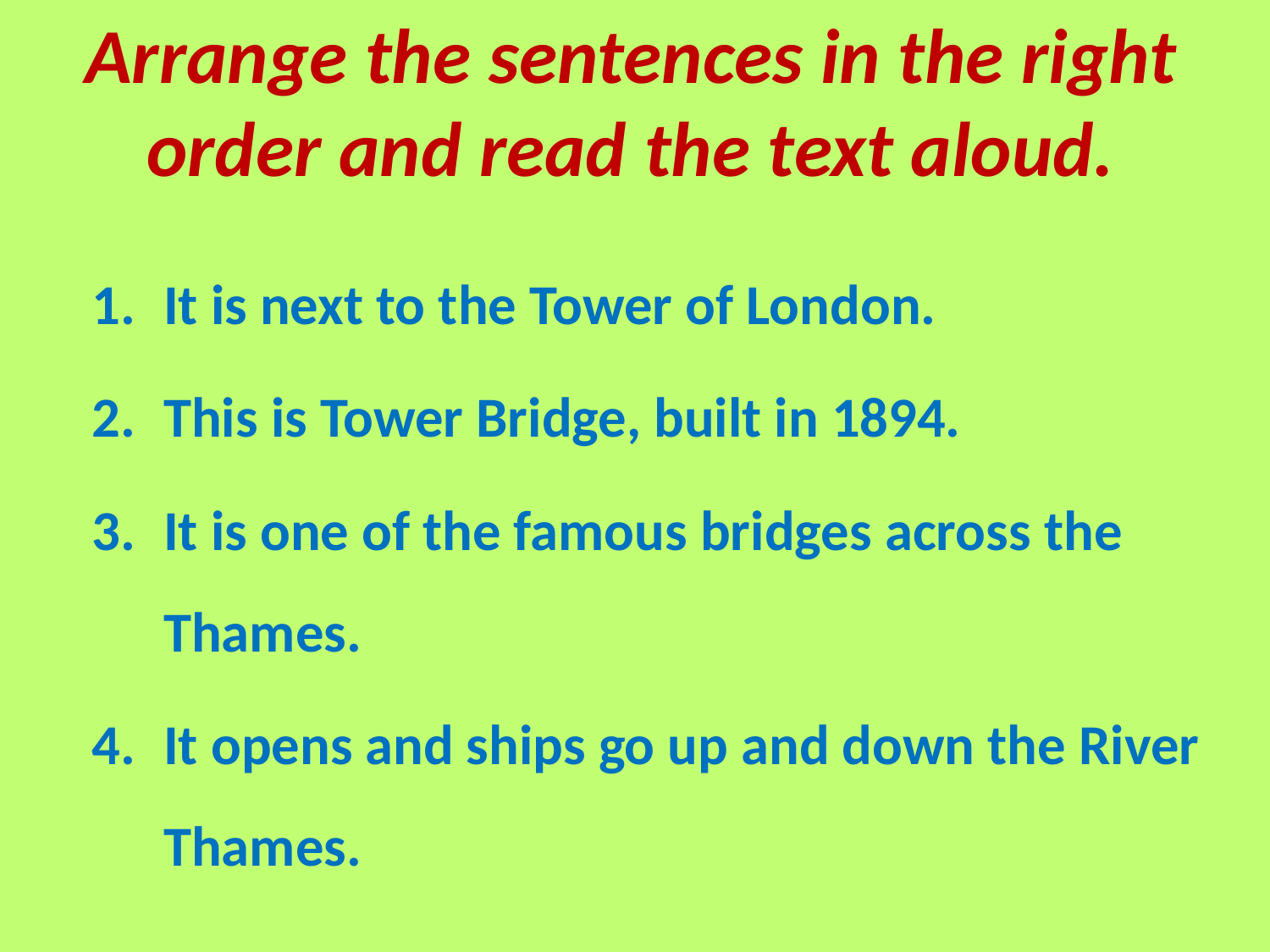

# Arrange the sentences in the right order and read the text aloud.
It is next to the Tower of London.
This is Tower Bridge, built in 1894.
It is one of the famous bridges across the Thames.
It opens and ships go up and down the River Thames.